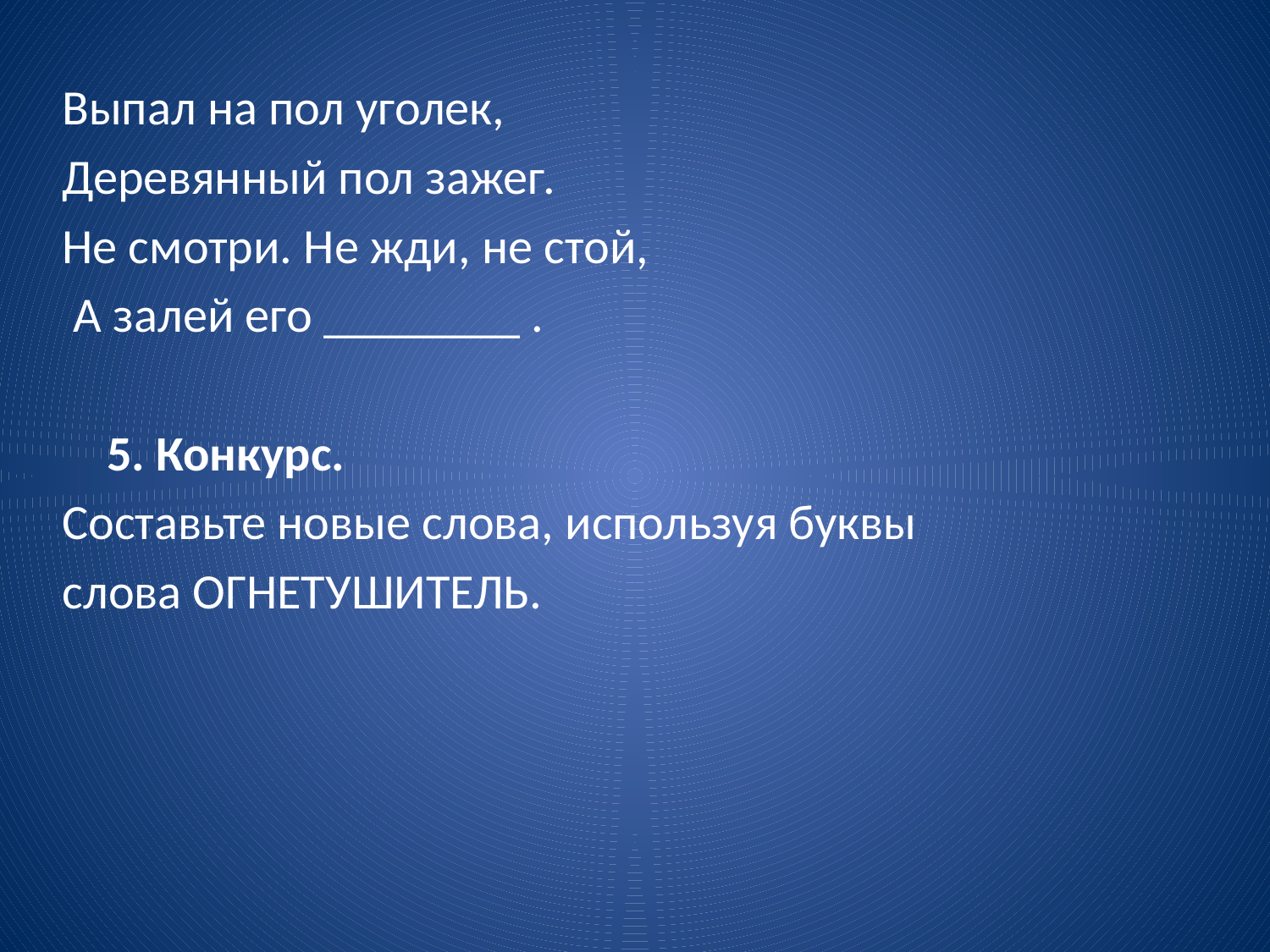

#
Выпал на пол уголек,
Деревянный пол зажег.
Не смотри. Не жди, не стой,
 А залей его ________ .

    5. Конкурс.
Составьте новые слова, используя буквы
слова ОГНЕТУШИТЕЛЬ.